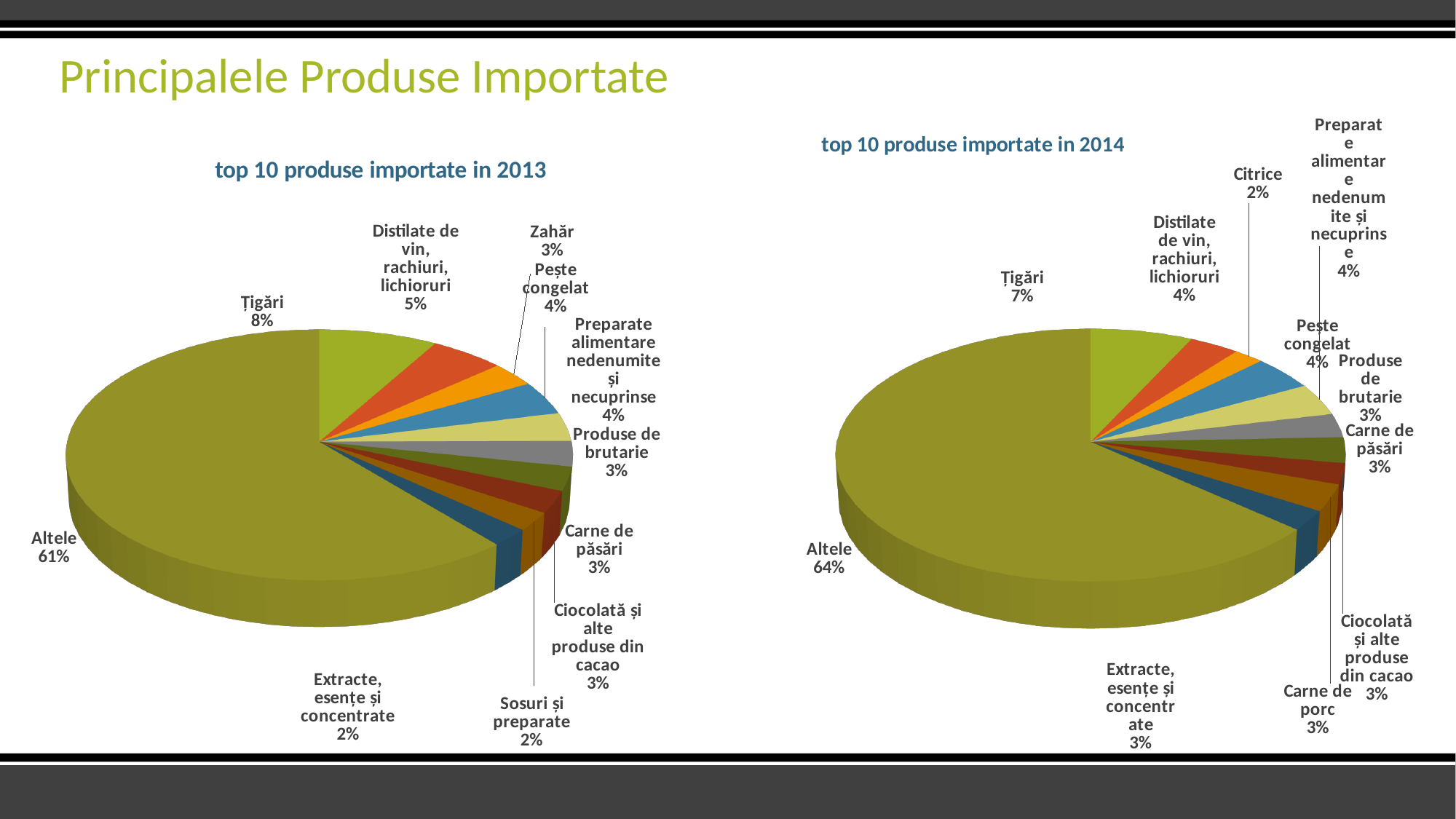

# Principalele Produse Importate

[unsupported chart]

[unsupported chart]